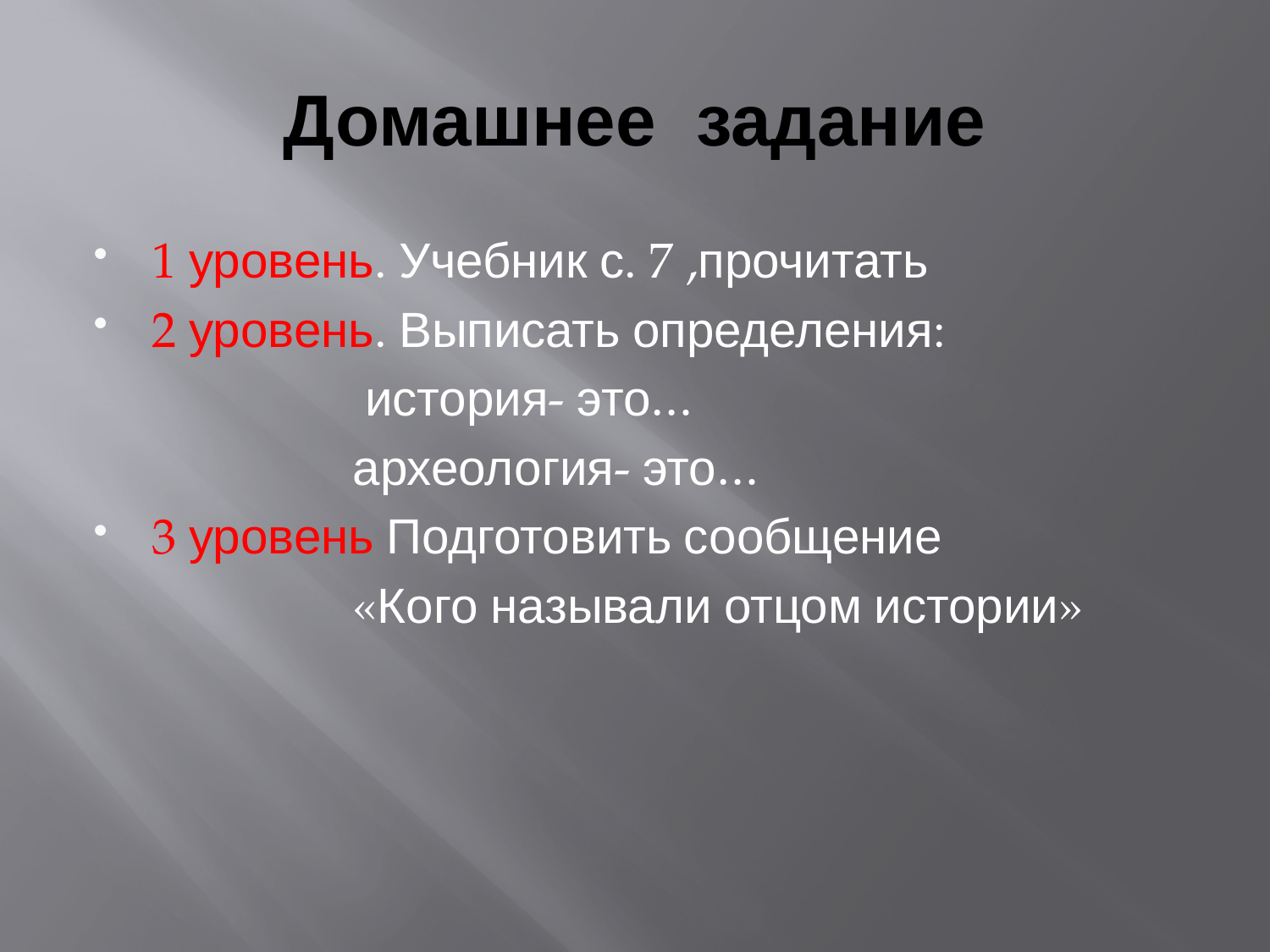

# Домашнее  задание
1 уровень. Учебник с. 7 ,прочитать
2 уровень. Выписать определения:
                      история- это…
                     археология- это…
3 уровень Подготовить сообщение
                     «Кого называли отцом истории»